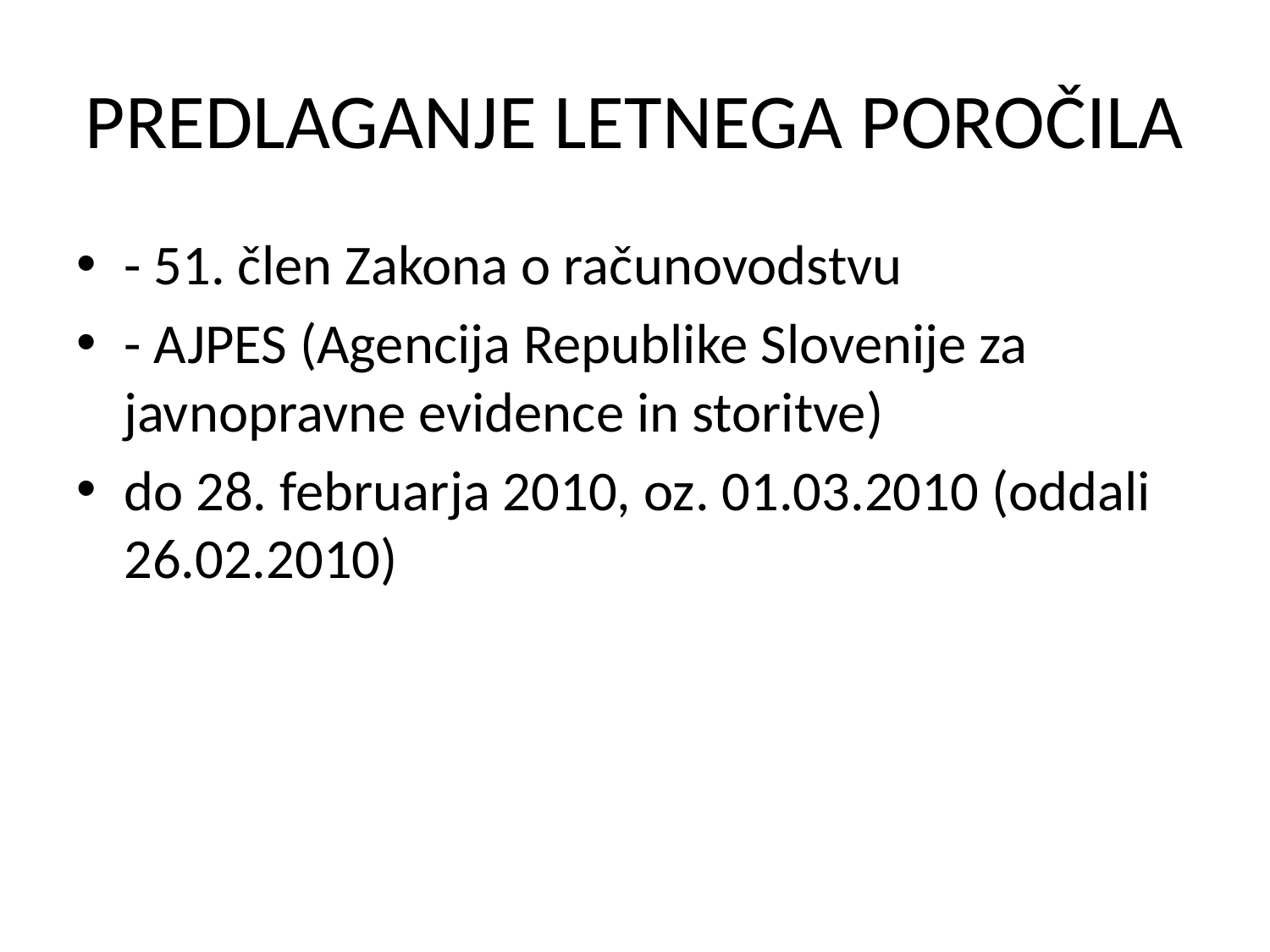

# PREDLAGANJE LETNEGA POROČILA
- 51. člen Zakona o računovodstvu
- AJPES (Agencija Republike Slovenije za javnopravne evidence in storitve)
do 28. februarja 2010, oz. 01.03.2010 (oddali 26.02.2010)